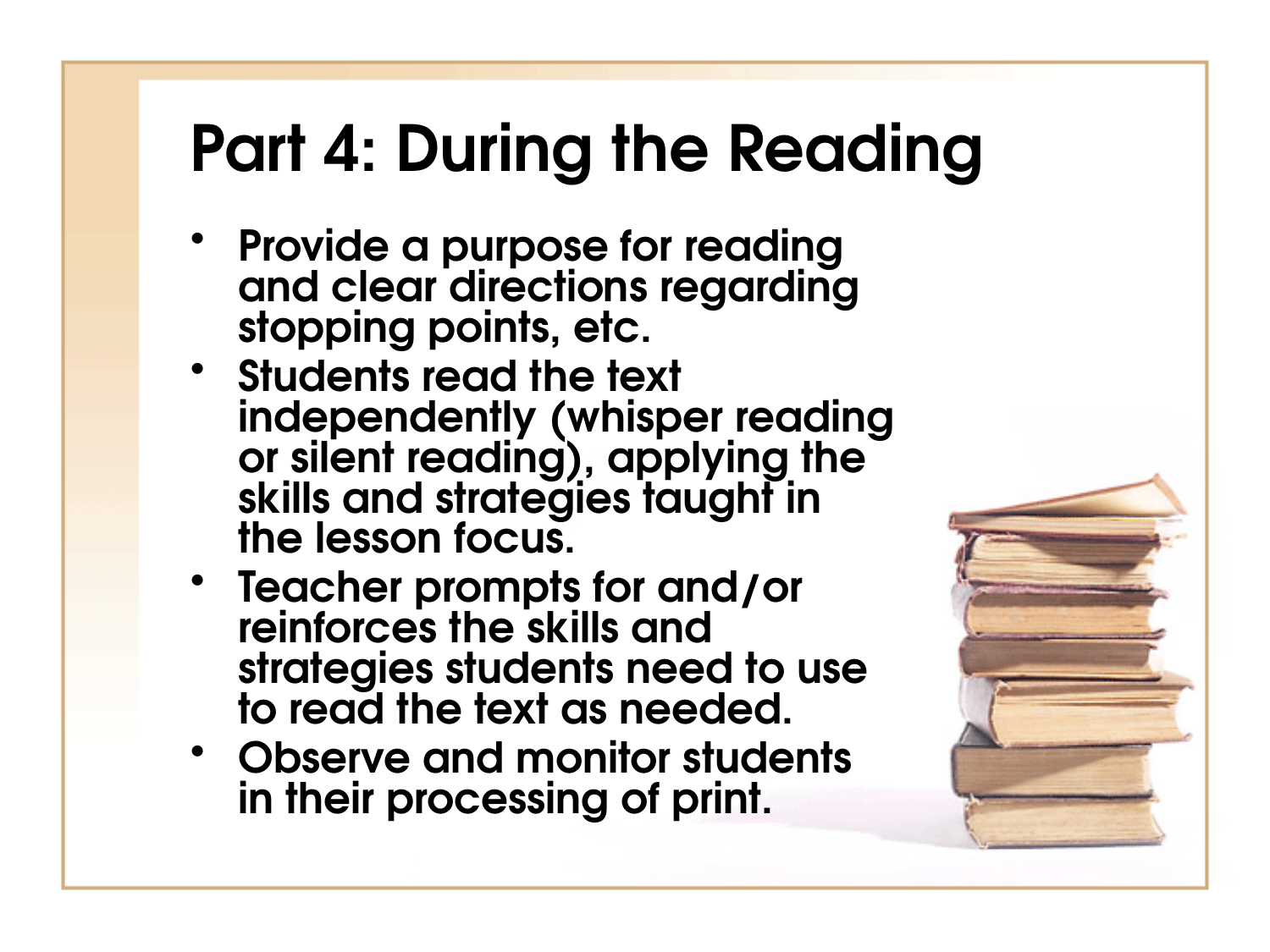

# Part 4: During the Reading
Provide a purpose for reading and clear directions regarding stopping points, etc.
Students read the text independently (whisper reading or silent reading), applying the skills and strategies taught in the lesson focus.
Teacher prompts for and/or reinforces the skills and strategies students need to use to read the text as needed.
Observe and monitor students in their processing of print.